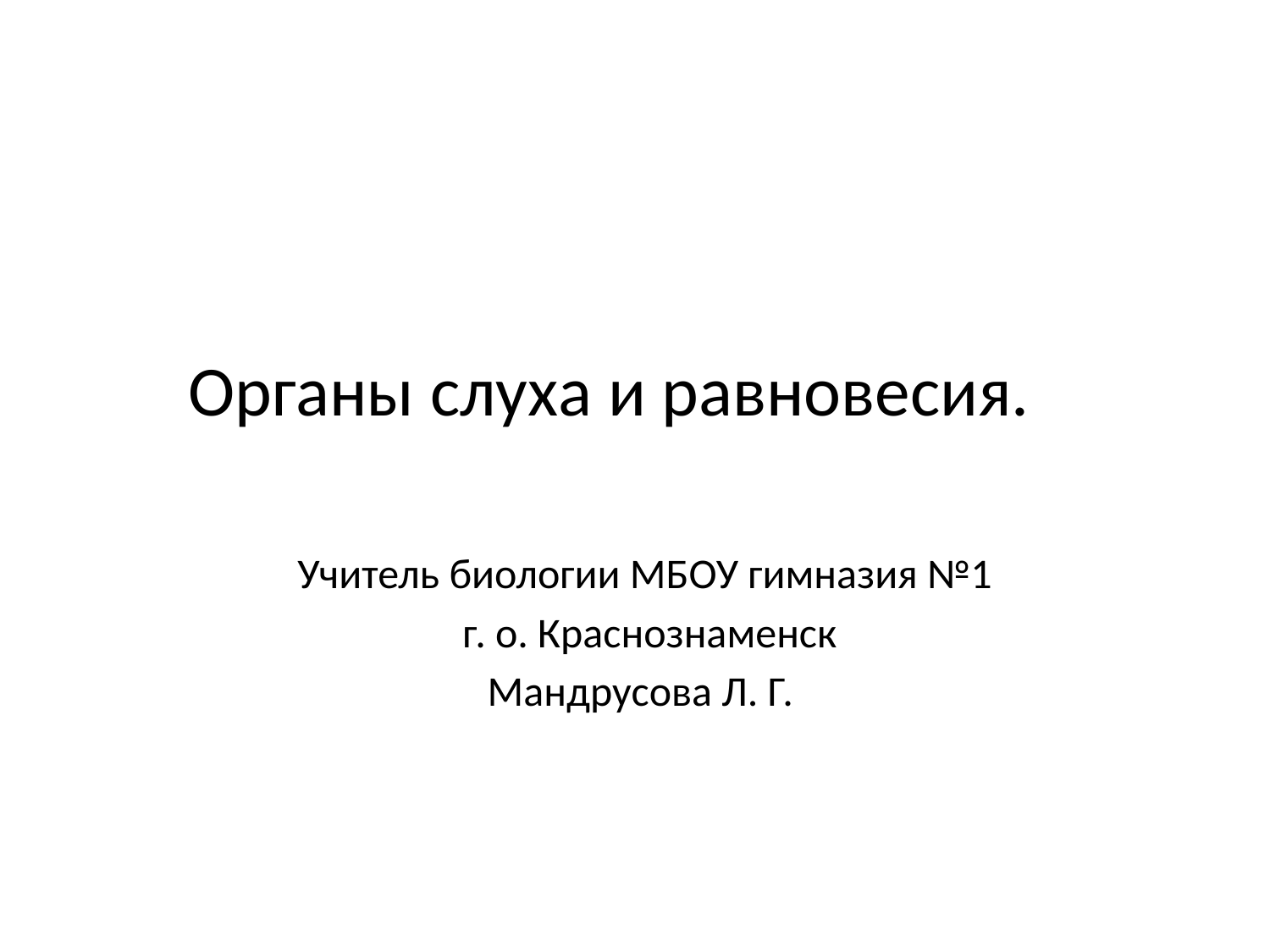

# Органы слуха и равновесия.
Учитель биологии МБОУ гимназия №1
г. о. Краснознаменск
Мандрусова Л. Г.